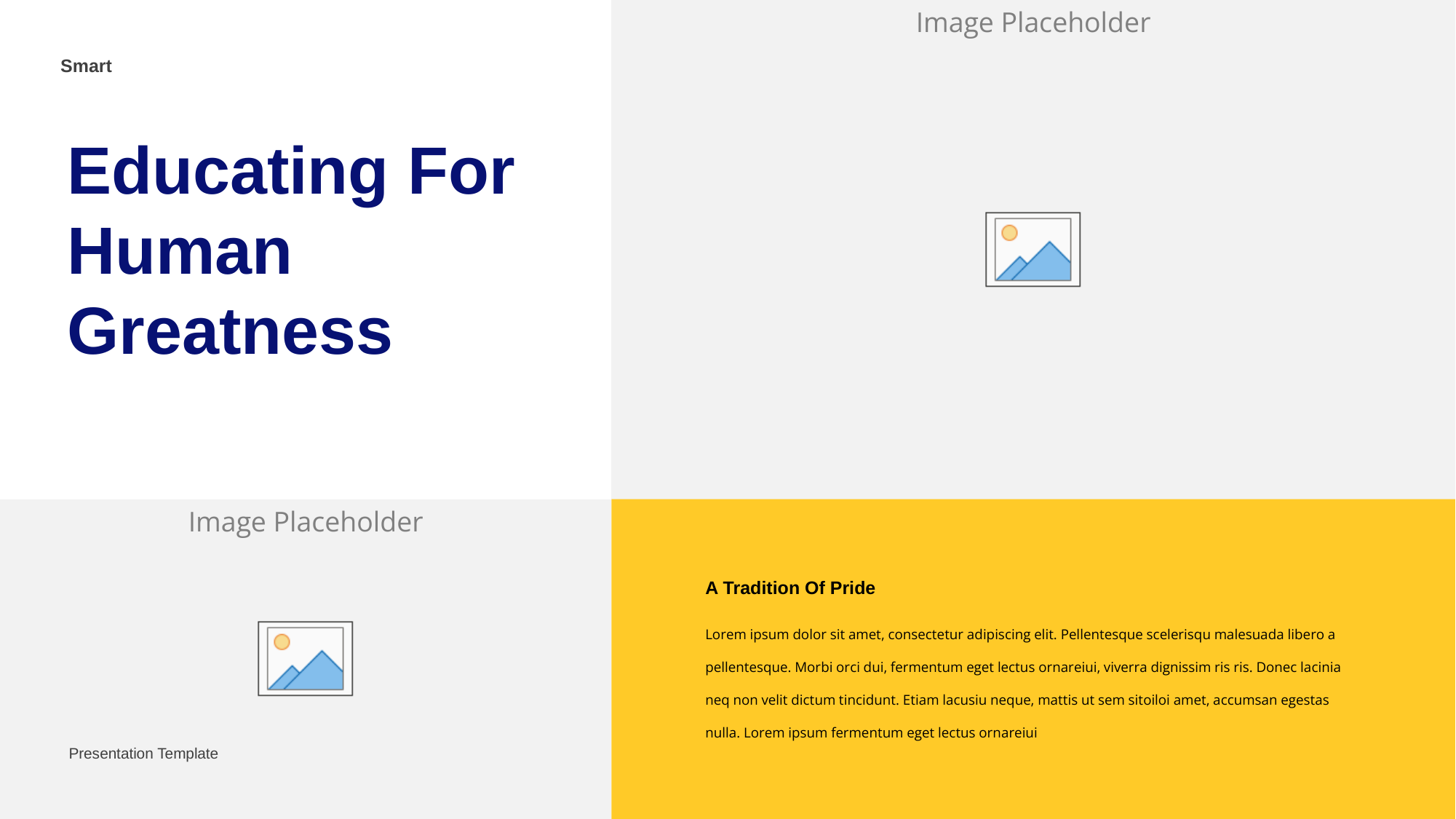

Smart
Educating For Human Greatness

A Tradition Of Pride
Lorem ipsum dolor sit amet, consectetur adipiscing elit. Pellentesque scelerisqu malesuada libero a pellentesque. Morbi orci dui, fermentum eget lectus ornareiui, viverra dignissim ris ris. Donec lacinia neq non velit dictum tincidunt. Etiam lacusiu neque, mattis ut sem sitoiloi amet, accumsan egestas nulla. Lorem ipsum fermentum eget lectus ornareiui
Presentation Template